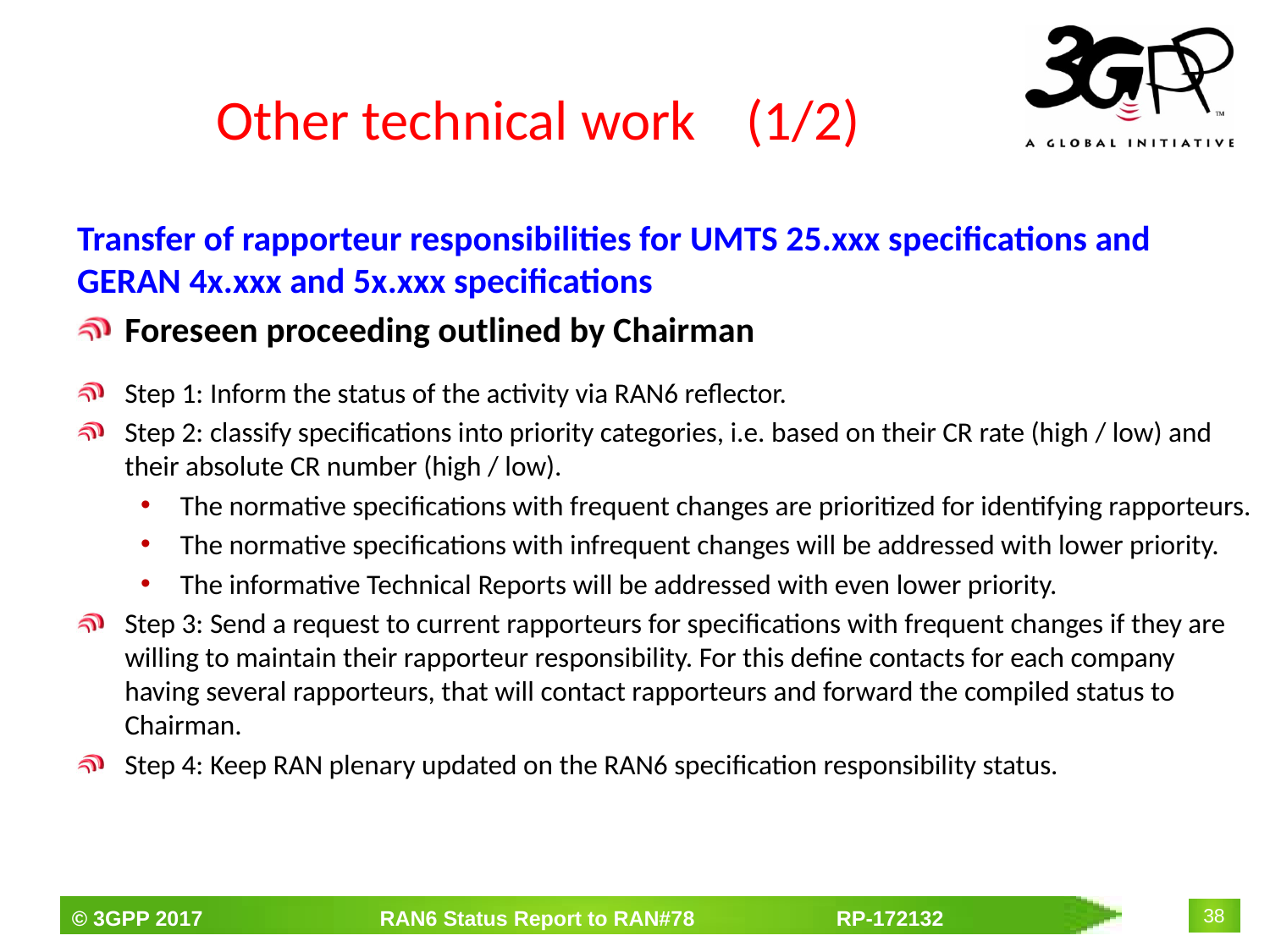

# Other technical work    (1/2)
Transfer of rapporteur responsibilities for UMTS 25.xxx specifications and GERAN 4x.xxx and 5x.xxx specifications
Foreseen proceeding outlined by Chairman

Step 1: Inform the status of the activity via RAN6 reflector.
Step 2: classify specifications into priority categories, i.e. based on their CR rate (high / low) and their absolute CR number (high / low).
The normative specifications with frequent changes are prioritized for identifying rapporteurs.
The normative specifications with infrequent changes will be addressed with lower priority.
The informative Technical Reports will be addressed with even lower priority.
Step 3: Send a request to current rapporteurs for specifications with frequent changes if they are willing to maintain their rapporteur responsibility. For this define contacts for each company having several rapporteurs, that will contact rapporteurs and forward the compiled status to Chairman.
Step 4: Keep RAN plenary updated on the RAN6 specification responsibility status.